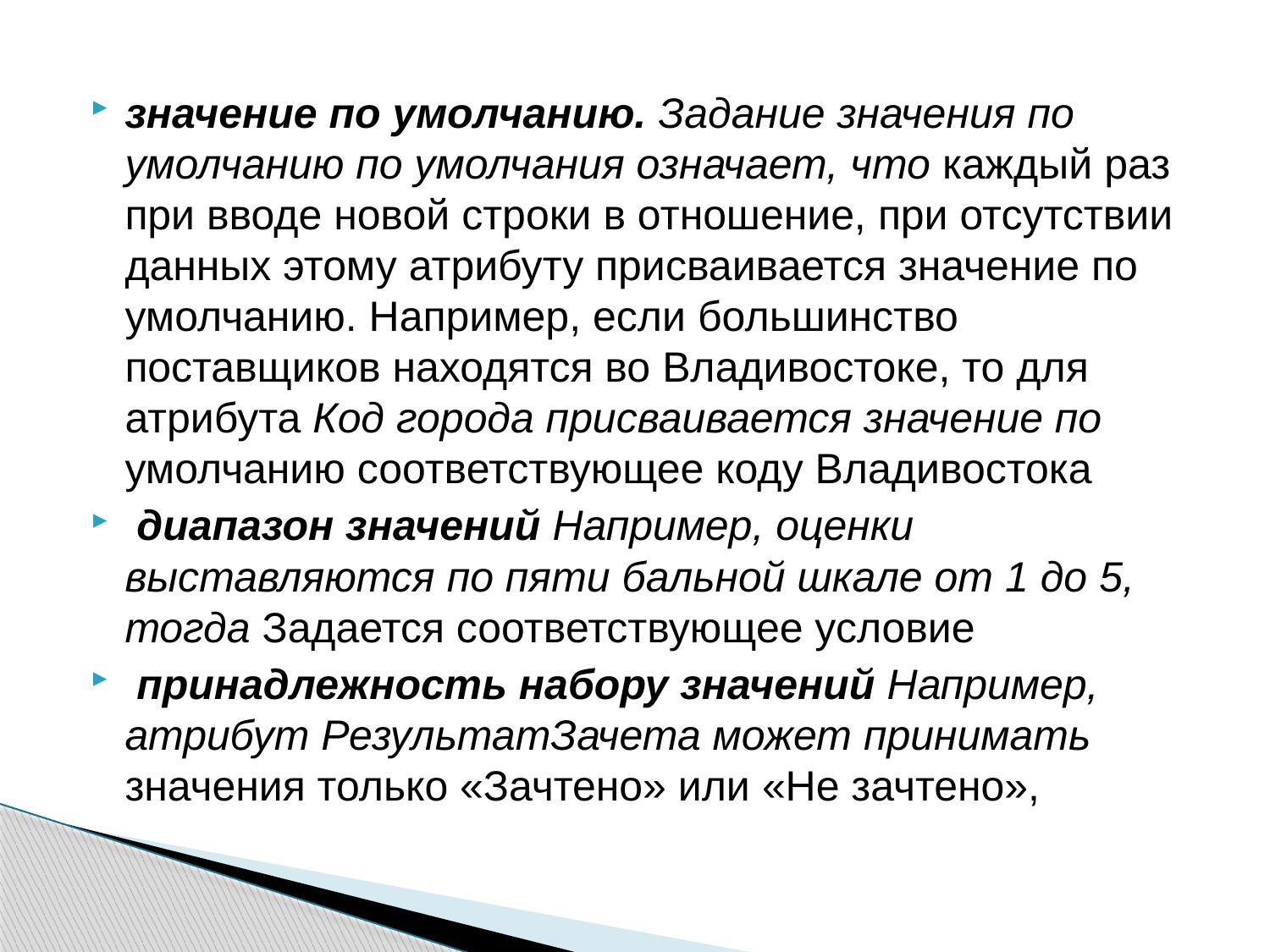

значение по умолчанию. Задание значения по умолчанию по умолчания означает, что каждый раз при вводе новой строки в отношение, при отсутствии данных этому атрибуту присваивается значение по умолчанию. Например, если большинство поставщиков находятся во Владивостоке, то для атрибута Код города присваивается значение по умолчанию соответствующее коду Владивостока
 диапазон значений Например, оценки выставляются по пяти бальной шкале от 1 до 5, тогда Задается соответствующее условие
 принадлежность набору значений Например, атрибут РезультатЗачета может принимать значения только «Зачтено» или «Не зачтено»,